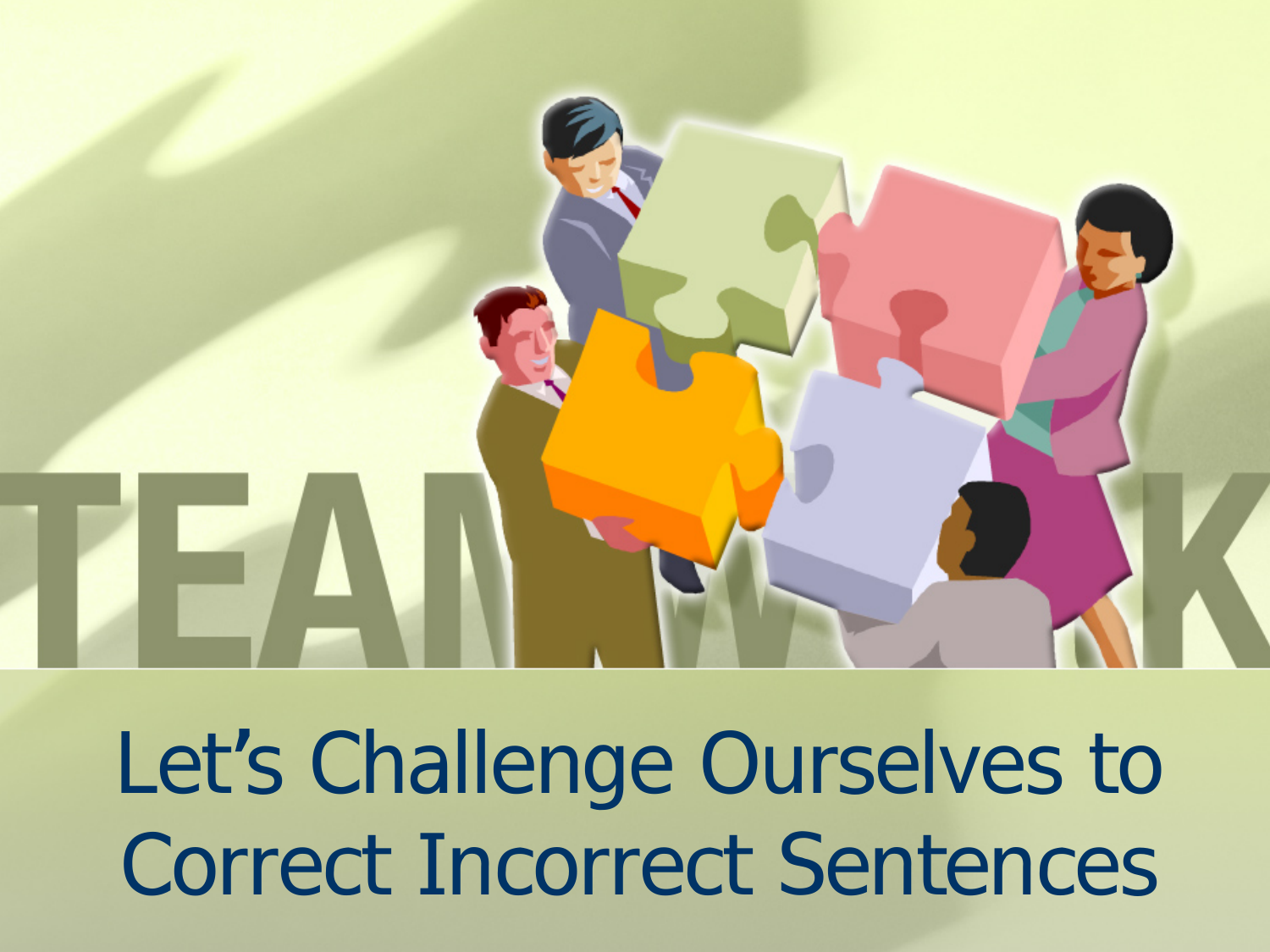

Let’s Challenge Ourselves to Correct Incorrect Sentences